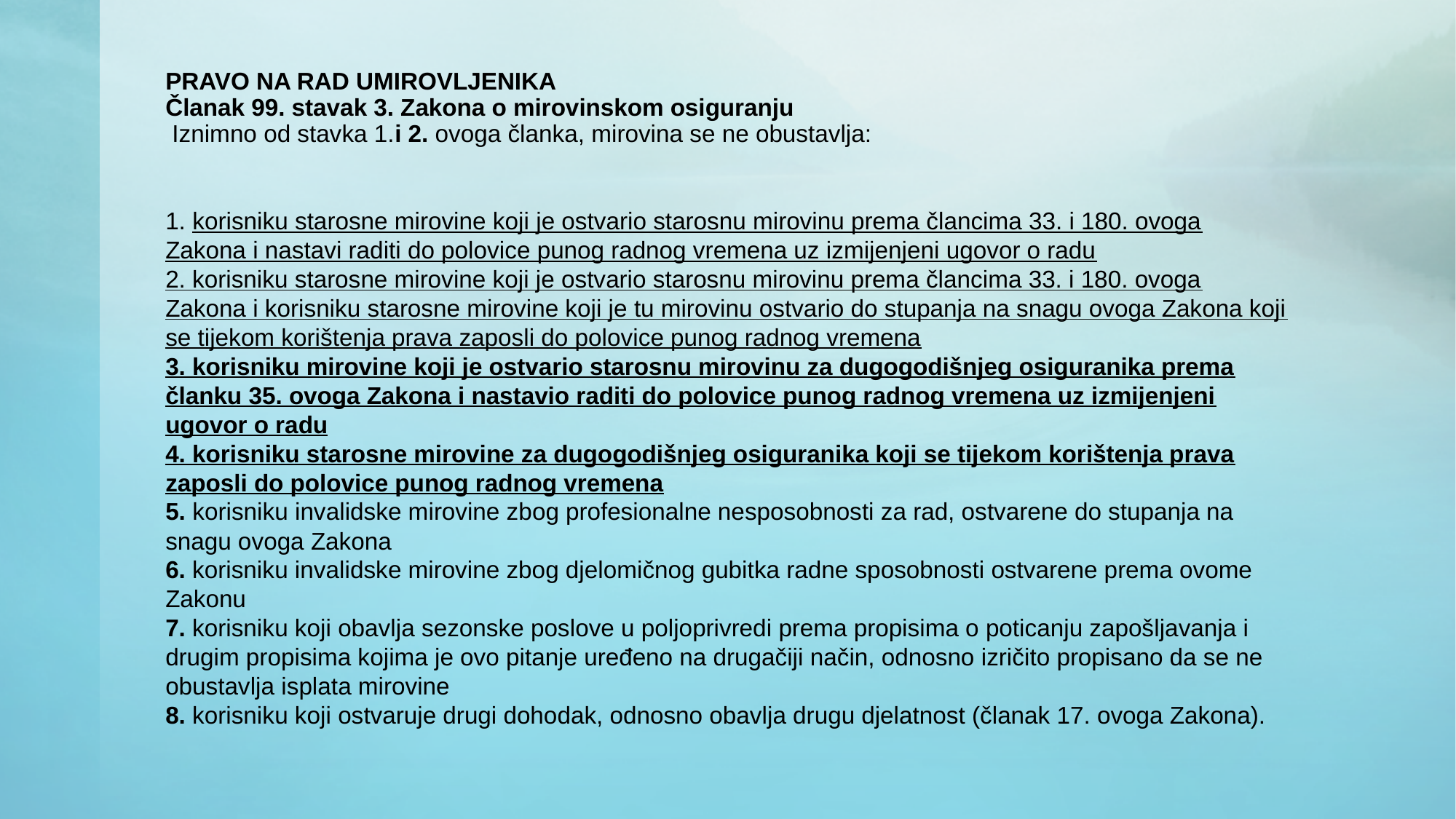

# PRAVO NA RAD UMIROVLJENIKA Članak 99. stavak 3. Zakona o mirovinskom osiguranju  Iznimno od stavka 1.i 2. ovoga članka, mirovina se ne obustavlja:
1. korisniku starosne mirovine koji je ostvario starosnu mirovinu prema člancima 33. i 180. ovoga Zakona i nastavi raditi do polovice punog radnog vremena uz izmijenjeni ugovor o radu
2. korisniku starosne mirovine koji je ostvario starosnu mirovinu prema člancima 33. i 180. ovoga Zakona i korisniku starosne mirovine koji je tu mirovinu ostvario do stupanja na snagu ovoga Zakona koji se tijekom korištenja prava zaposli do polovice punog radnog vremena
3. korisniku mirovine koji je ostvario starosnu mirovinu za dugogodišnjeg osiguranika prema članku 35. ovoga Zakona i nastavio raditi do polovice punog radnog vremena uz izmijenjeni ugovor o radu
4. korisniku starosne mirovine za dugogodišnjeg osiguranika koji se tijekom korištenja prava zaposli do polovice punog radnog vremena
5. korisniku invalidske mirovine zbog profesionalne nesposobnosti za rad, ostvarene do stupanja na snagu ovoga Zakona
6. korisniku invalidske mirovine zbog djelomičnog gubitka radne sposobnosti ostvarene prema ovome Zakonu
7. korisniku koji obavlja sezonske poslove u poljoprivredi prema propisima o poticanju zapošljavanja i drugim propisima kojima je ovo pitanje uređeno na drugačiji način, odnosno izričito propisano da se ne obustavlja isplata mirovine
8. korisniku koji ostvaruje drugi dohodak, odnosno obavlja drugu djelatnost (članak 17. ovoga Zakona).